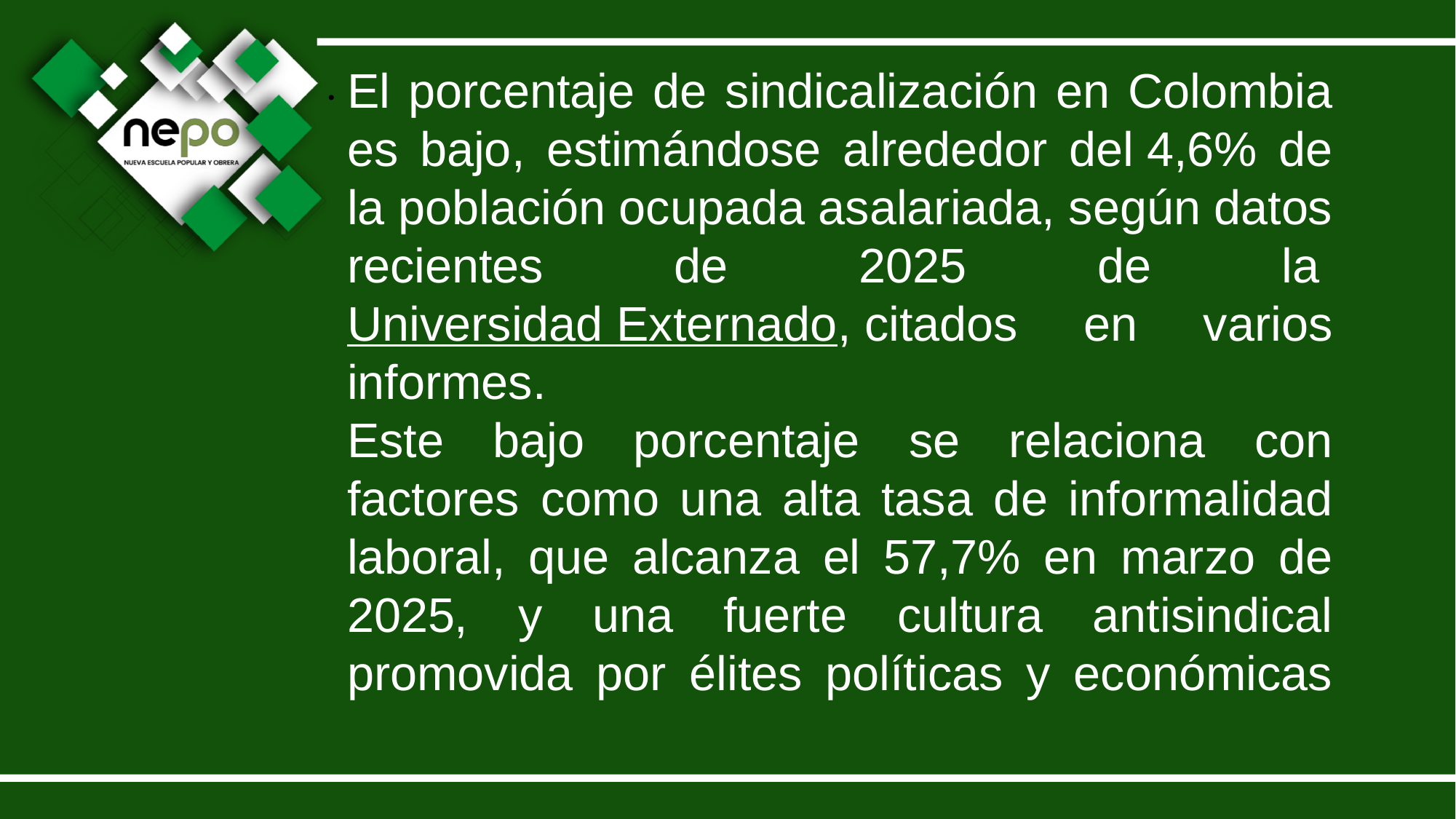

.
El porcentaje de sindicalización en Colombia es bajo, estimándose alrededor del 4,6% de la población ocupada asalariada, según datos recientes de 2025 de la Universidad Externado, citados en varios informes.
Este bajo porcentaje se relaciona con factores como una alta tasa de informalidad laboral, que alcanza el 57,7% en marzo de 2025, y una fuerte cultura antisindical promovida por élites políticas y económicas